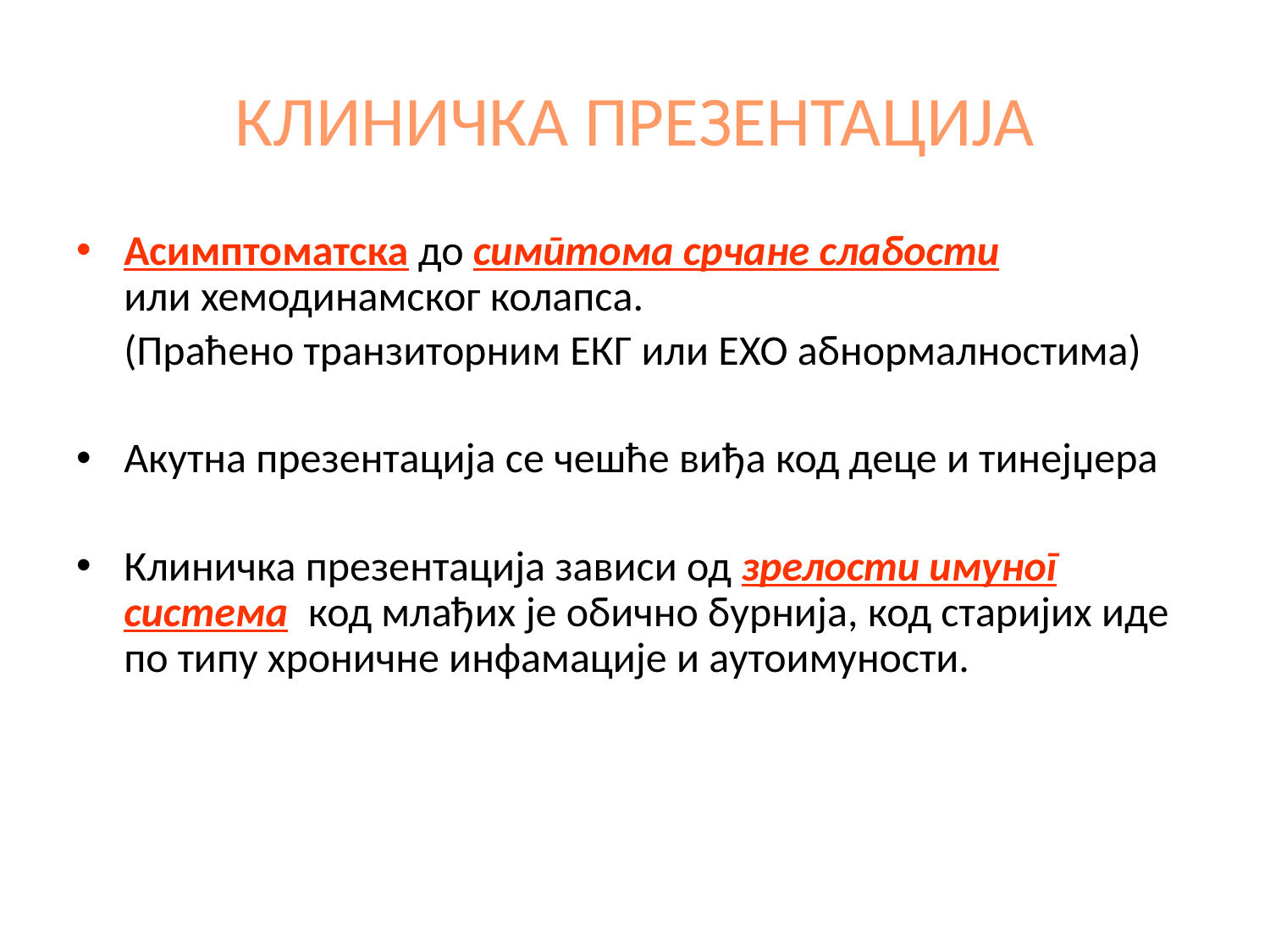

# КЛИНИЧКА ПРЕЗЕНТАЦИЈА
Асимптоматска до симптома срчане слабости, аритмија или хемодинамског колапса.
	(Праћено транзиторним ЕКГ или ЕХО абнормалностима)

Акутна презентација се чешће виђа код деце и тинејџера

Клиничка презентација зависи од зрелости имуног система, код млађих је обично бурнија, код старијих иде по типу хроничне инфамације и аутоимуности.